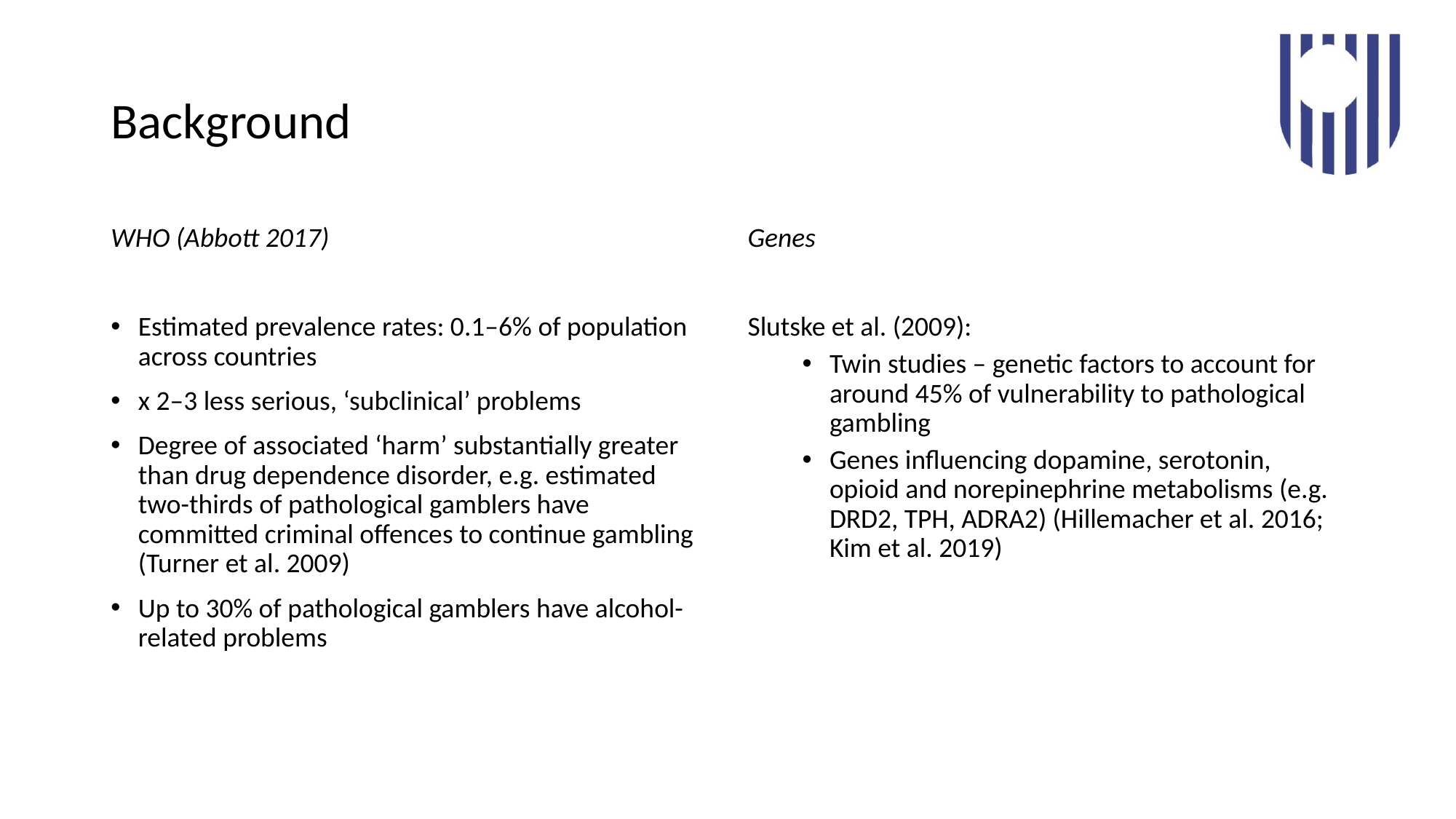

# Background
WHO (Abbott 2017)

Estimated prevalence rates: 0.1–6% of population across countries
x 2–3 less serious, ‘subclinical’ problems
Degree of associated ‘harm’ substantially greater than drug dependence disorder, e.g. estimated two-thirds of pathological gamblers have committed criminal offences to continue gambling (Turner et al. 2009)
Up to 30% of pathological gamblers have alcohol-related problems
Genes

Slutske et al. (2009):
Twin studies – genetic factors to account for around 45% of vulnerability to pathological gambling
Genes influencing dopamine, serotonin, opioid and norepinephrine metabolisms (e.g. DRD2, TPH, ADRA2) (Hillemacher et al. 2016; Kim et al. 2019)